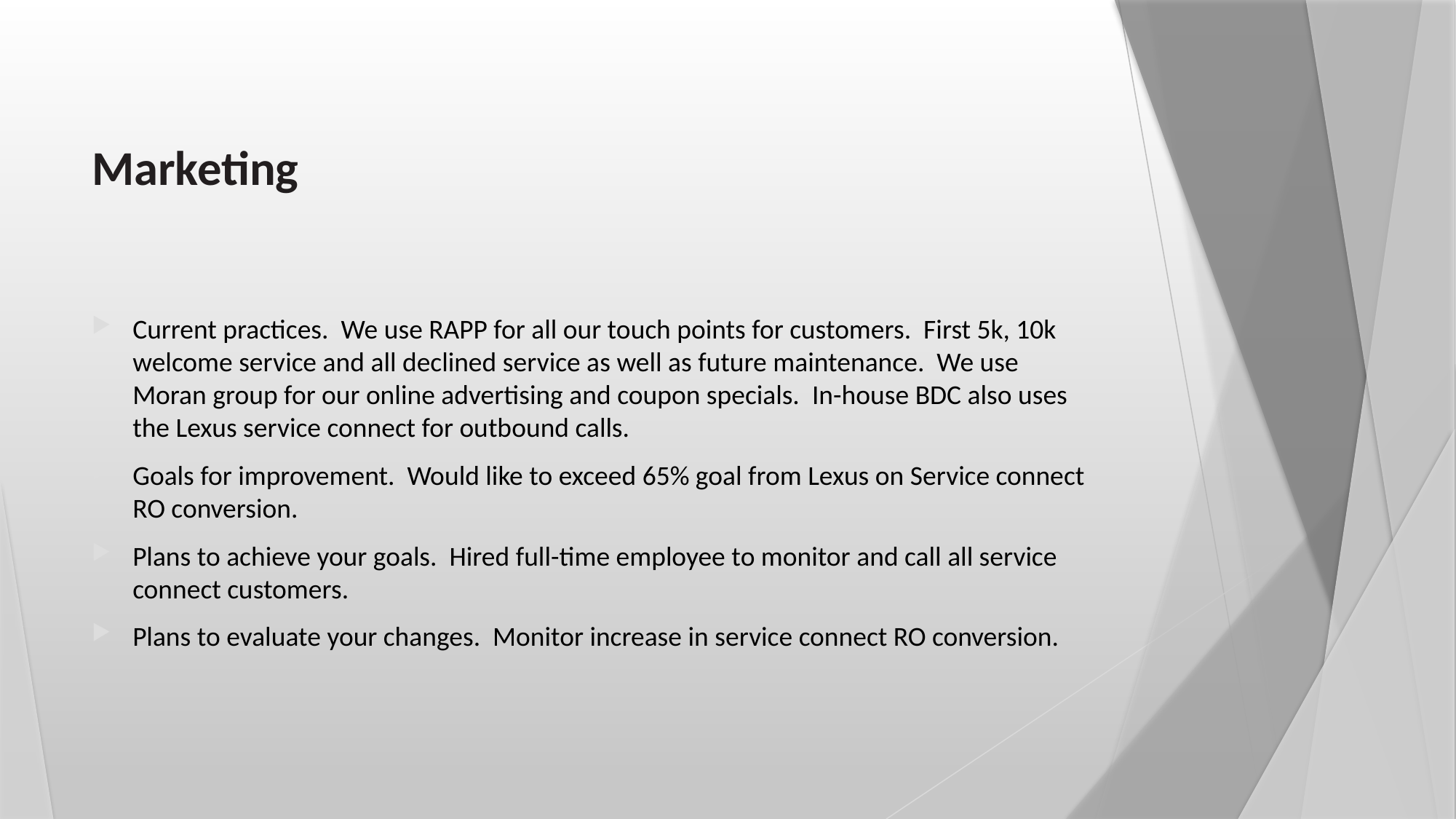

# Marketing

Current practices.  We use RAPP for all our touch points for customers.  First 5k, 10k welcome service and all declined service as well as future maintenance.  We use Moran group for our online advertising and coupon specials.  In-house BDC also uses the Lexus service connect for outbound calls.
Goals for improvement.  Would like to exceed 65% goal from Lexus on Service connect RO conversion.
Plans to achieve your goals.  Hired full-time employee to monitor and call all service connect customers.
Plans to evaluate your changes.  Monitor increase in service connect RO conversion.